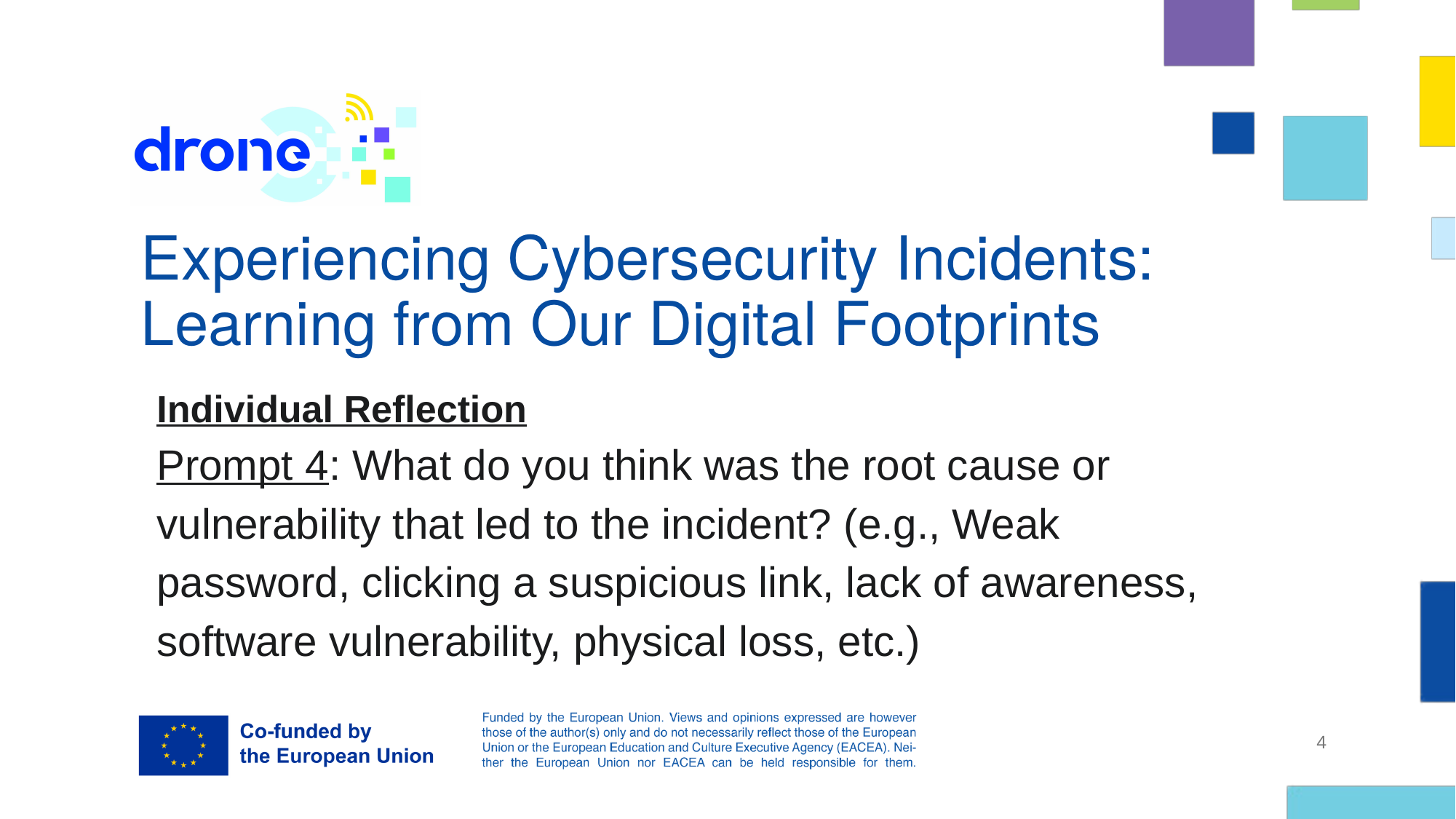

# Experiencing Cybersecurity Incidents: Learning from Our Digital Footprints
Individual Reflection
Prompt 4: What do you think was the root cause or vulnerability that led to the incident? (e.g., Weak password, clicking a suspicious link, lack of awareness, software vulnerability, physical loss, etc.)
4